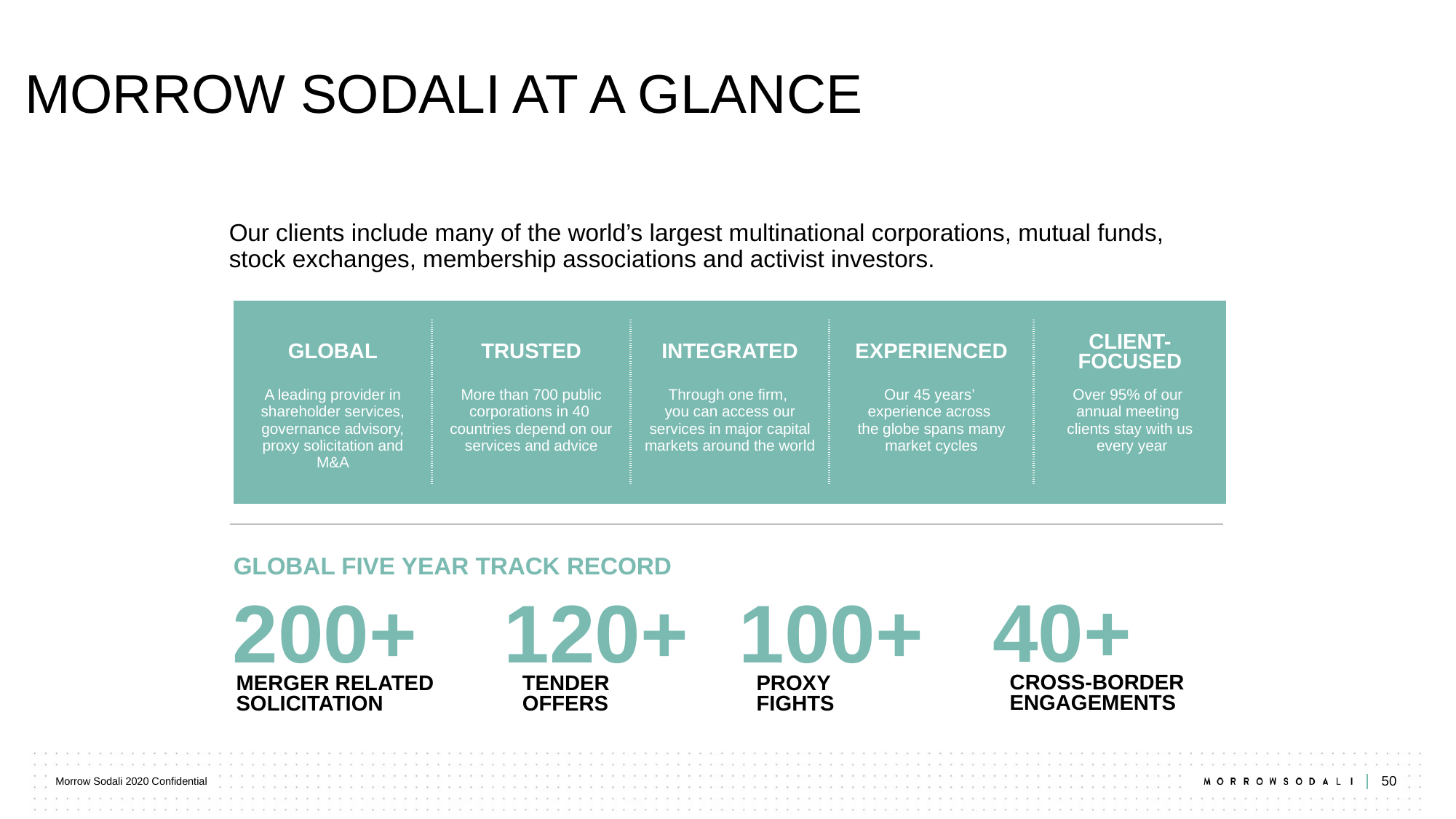

# MORROW SODALI AT A GLANCE
Our clients include many of the world’s largest multinational corporations, mutual funds, stock exchanges, membership associations and activist investors.
|  |  |  |  |  |
| --- | --- | --- | --- | --- |
| GLOBAL | TRUSTED | Integrated | Experienced | Client-focused |
| A leading provider in shareholder services, governance advisory, proxy solicitation and M&A | More than 700 public corporations in 40 countries depend on our services and advice | Through one firm, you can access our services in major capital markets around the world | Our 45 years’ experience across the globe spans many market cycles | Over 95% of our annual meeting clients stay with us every year |
|  |  |  |  |  |
Global five year track record
200+
120+
100+
40+
Merger related solicitation
Tender
offers
Cross-border engagements
Proxy
fights